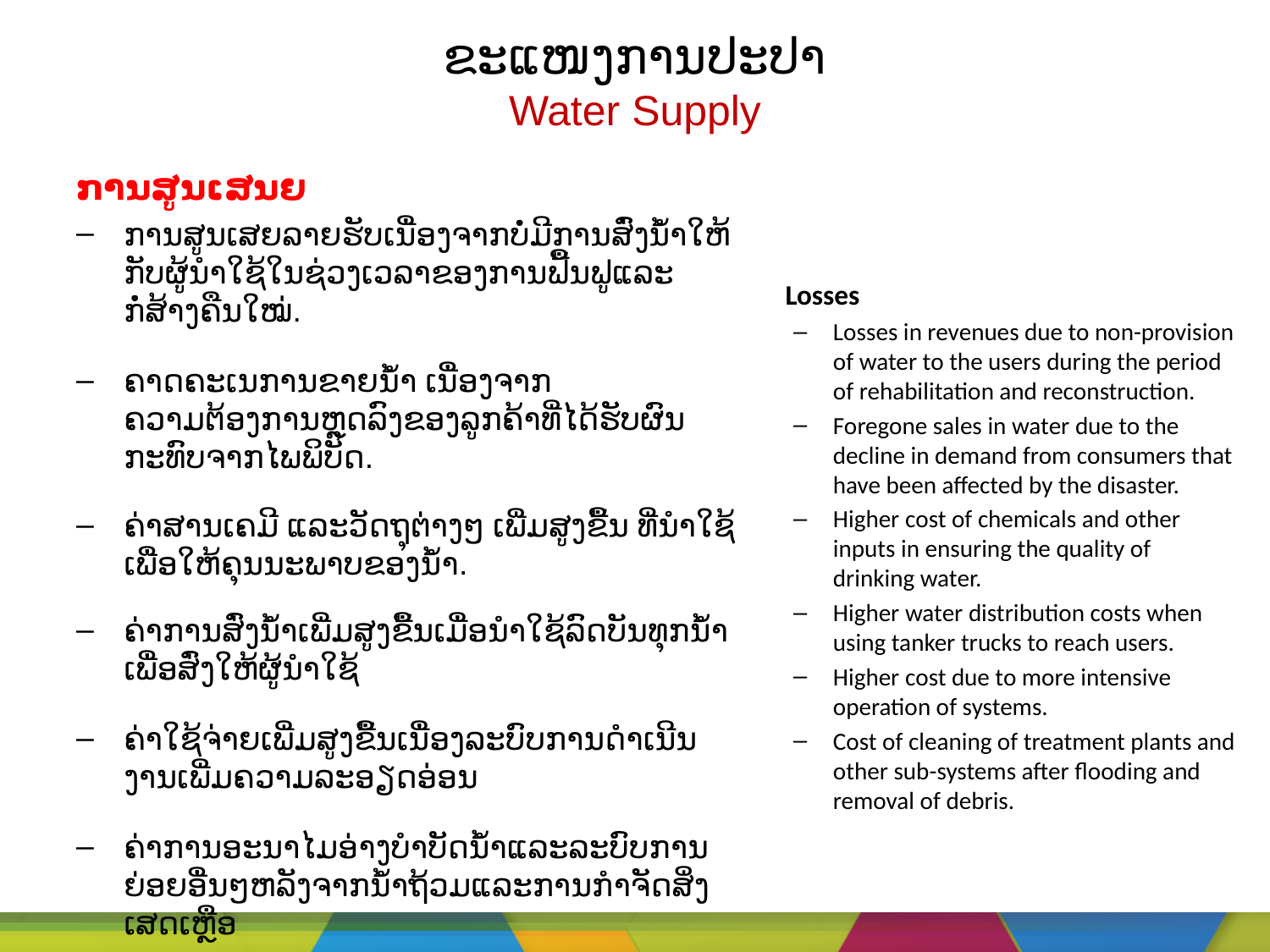

# ຂະແໜງການປະປາ Water Supply
ການສູນເສນຍ
ການສູນເສຍລາຍຮັບເນື່ອງຈາກບໍ່ມີການສົ່ງນ້ຳໃຫ້ກັບຜູ້ນຳໃຊ້ໃນຊ່ວງເວລາຂອງການຟື້ນຟູແລະກໍ່ສ້າງຄືນໃໝ່.

ຄາດຄະເນການຂາຍນ້ຳ ເນື່ອງຈາກຄວາມຕ້ອງການຫຼຸດລົງຂອງລູກຄ້າທີ່ໄດ້ຮັບຜົນກະທົບຈາກໄພພິບັດ.

ຄ່າສານເຄມີ ແລະວັດຖຸຕ່າງໆ ເພີ່ມສູງຂື້ນ ທີ່ນຳໃຊ້ເພື່ອໃຫ້ຄຸນນະພາບຂອງນ້ຳ.

ຄ່າການສົ່ງນ້ຳເພີ່ມສູງຂື້ນເມື່ອນຳໃຊ້ລົດບັນທຸກນ້ຳເພື່ອສົ່ງໃຫ້ຜູ້ນໍາໃຊ້

ຄ່າໃຊ້ຈ່າຍເພີ່ມສູງຂື້ນເນື່ອງລະບົບການດຳເນີນງານເພີ່ມຄວາມລະອຽດອ່ອນ

ຄ່າການອະນາໄມອ່າງບຳບັດນ້ຳແລະລະບົບການຍ່ອຍອື່ນໆຫລັງຈາກນ້ຳຖ້ວມແລະການກຳຈັດສິ່ງເສດເຫຼືອ

Losses
Losses in revenues due to non-provision of water to the users during the period of rehabilitation and reconstruction.
Foregone sales in water due to the decline in demand from consumers that have been affected by the disaster.
Higher cost of chemicals and other inputs in ensuring the quality of drinking water.
Higher water distribution costs when using tanker trucks to reach users.
Higher cost due to more intensive operation of systems.
Cost of cleaning of treatment plants and other sub-systems after flooding and removal of debris.